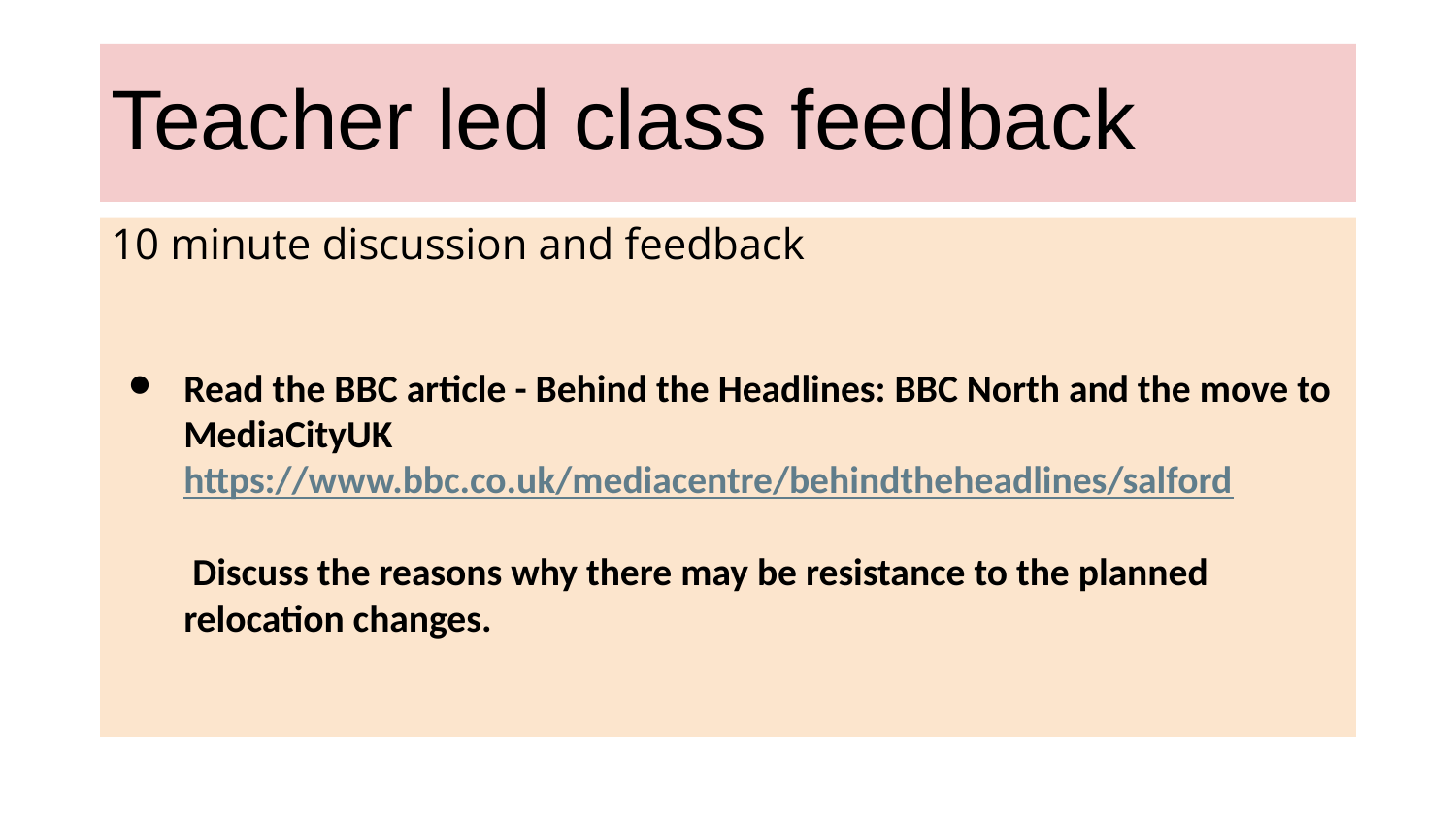

# Teacher led class feedback
10 minute discussion and feedback

Read the BBC article - Behind the Headlines: BBC North and the move to MediaCityUK https://www.bbc.co.uk/mediacentre/behindtheheadlines/salford

 Discuss the reasons why there may be resistance to the planned relocation changes.